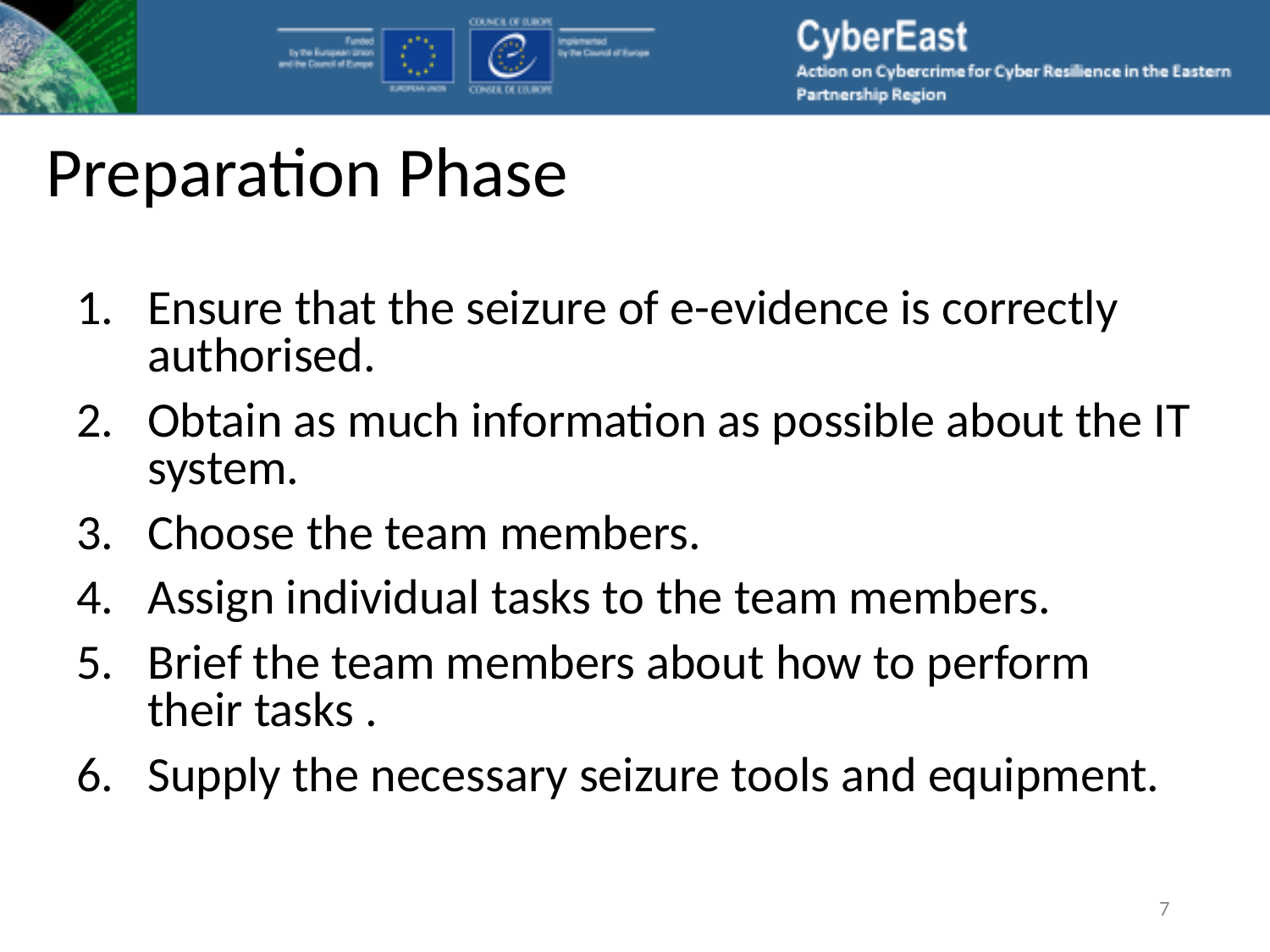

# Preparation Phase
Ensure that the seizure of e-evidence is correctly authorised.
Obtain as much information as possible about the IT system.
Choose the team members.
Assign individual tasks to the team members.
Brief the team members about how to perform their tasks .
Supply the necessary seizure tools and equipment.
7